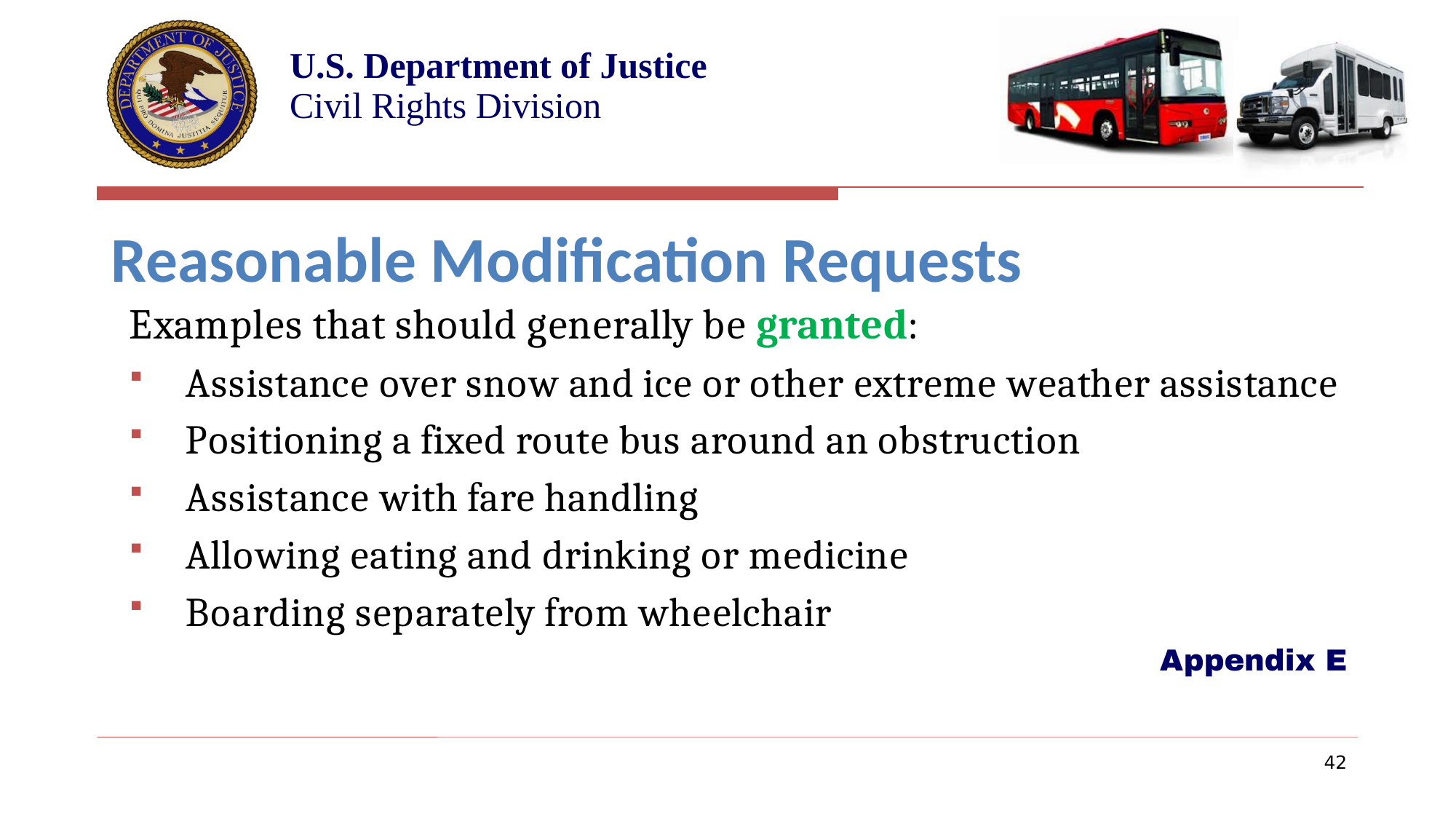

# Reasonable Modification Requests
Examples that should generally be granted:
Assistance over snow and ice or other extreme weather assistance
Positioning a fixed route bus around an obstruction
Assistance with fare handling
Allowing eating and drinking or medicine
Boarding separately from wheelchair
Appendix E
42